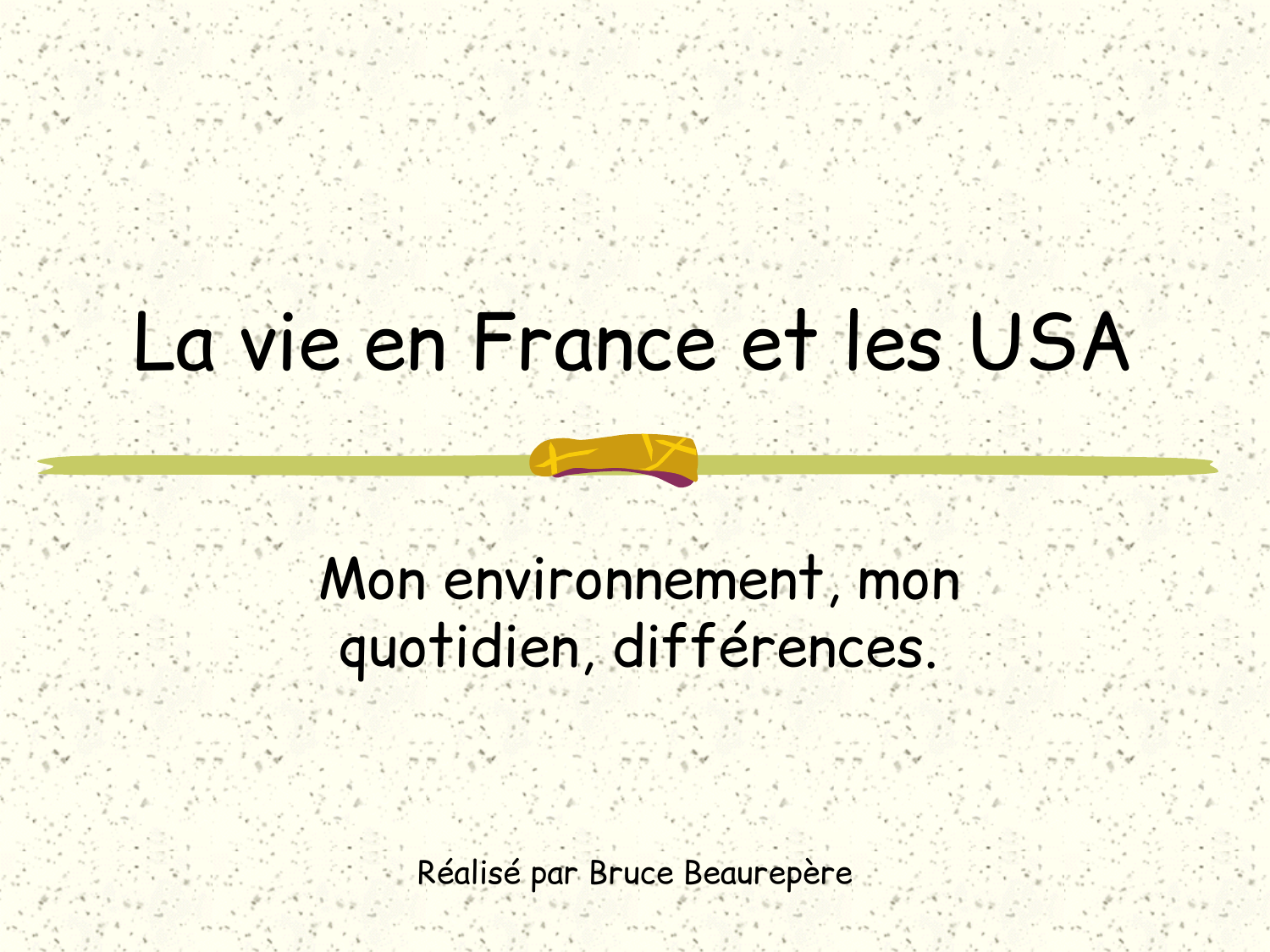

# La vie en France et les USA
Mon environnement, mon quotidien, différences.
Réalisé par Bruce Beaurepère